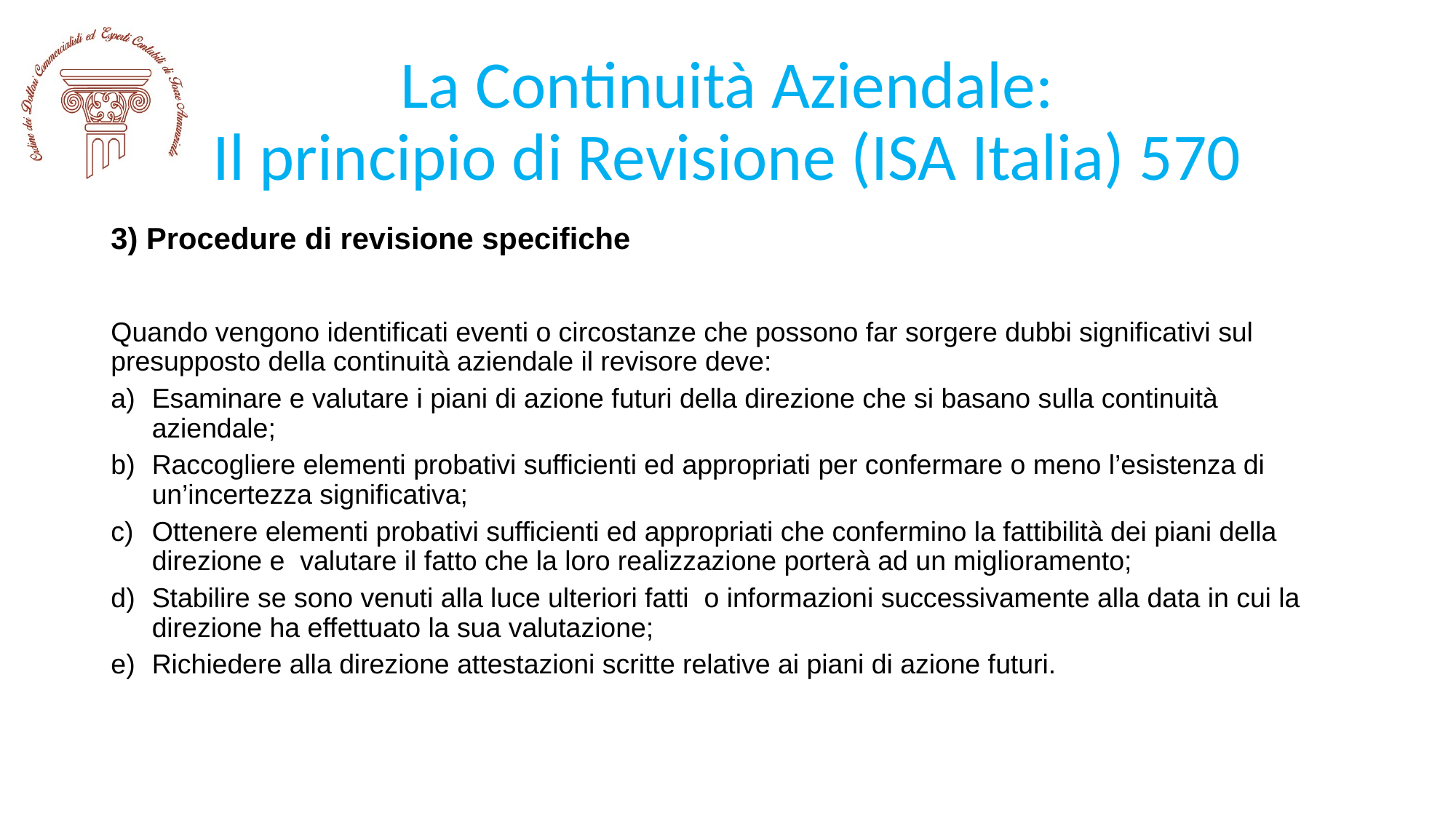

# La Continuità Aziendale: Il principio di Revisione (ISA Italia) 570
3) Procedure di revisione specifiche

Quando vengono identificati eventi o circostanze che possono far sorgere dubbi significativi sul presupposto della continuità aziendale il revisore deve:
Esaminare e valutare i piani di azione futuri della direzione che si basano sulla continuità aziendale;
Raccogliere elementi probativi sufficienti ed appropriati per confermare o meno l’esistenza di un’incertezza significativa;
Ottenere elementi probativi sufficienti ed appropriati che confermino la fattibilità dei piani della direzione e  valutare il fatto che la loro realizzazione porterà ad un miglioramento;
Stabilire se sono venuti alla luce ulteriori fatti  o informazioni successivamente alla data in cui la direzione ha effettuato la sua valutazione;
Richiedere alla direzione attestazioni scritte relative ai piani di azione futuri.